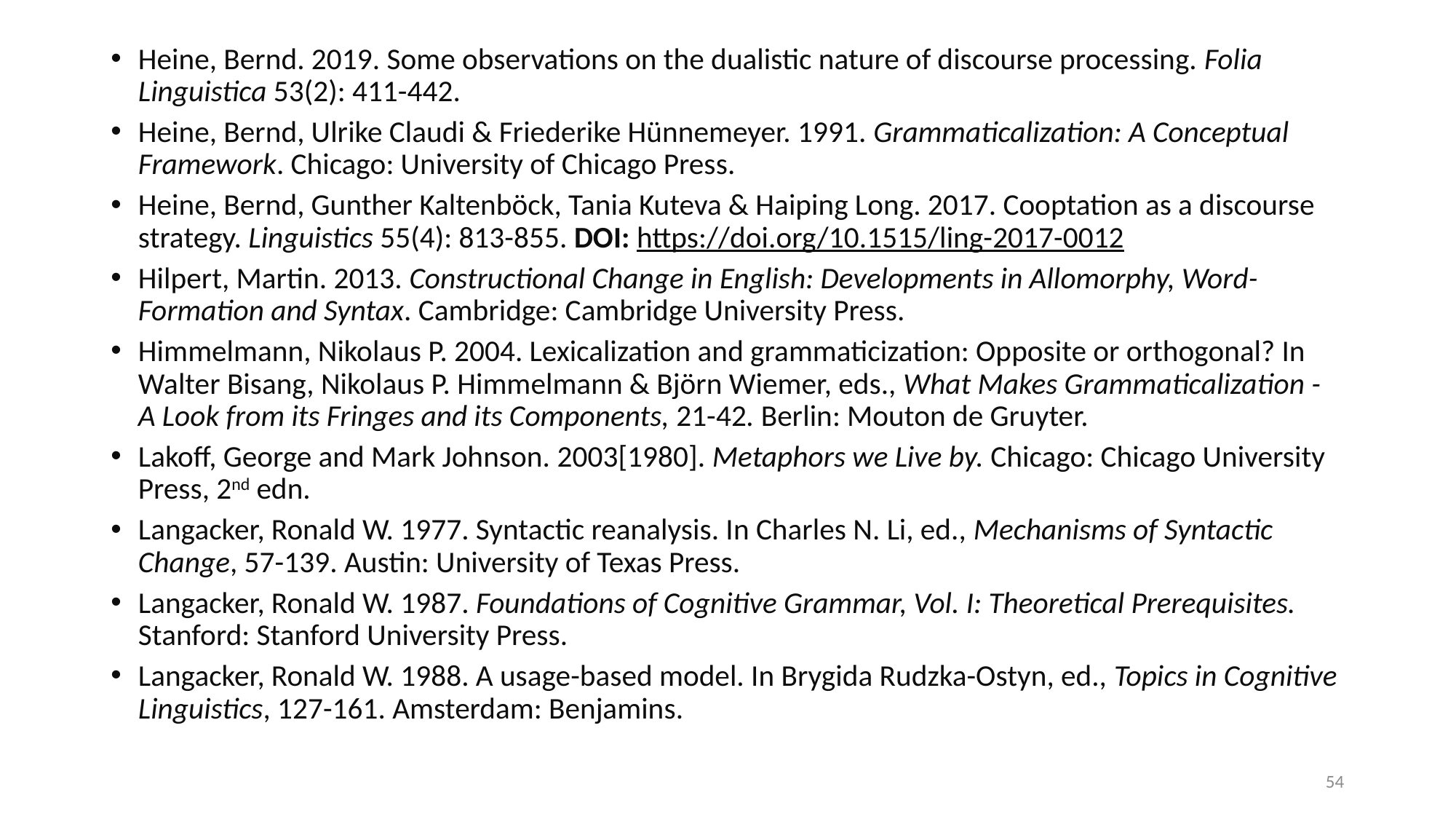

Heine, Bernd. 2019. Some observations on the dualistic nature of discourse processing. Folia Linguistica 53(2): 411-442.
Heine, Bernd, Ulrike Claudi & Friederike Hünnemeyer. 1991. Grammaticalization: A Conceptual Framework. Chicago: University of Chicago Press.
Heine, Bernd, Gunther Kaltenböck, Tania Kuteva & Haiping Long. 2017. Cooptation as a discourse strategy. Linguistics 55(4): 813-855. DOI: https://doi.org/10.1515/ling-2017-0012
Hilpert, Martin. 2013. Constructional Change in English: Developments in Allomorphy, Word-Formation and Syntax. Cambridge: Cambridge University Press.
Himmelmann, Nikolaus P. 2004. Lexicalization and grammaticization: Opposite or orthogonal? In Walter Bisang, Nikolaus P. Himmelmann & Björn Wiemer, eds., What Makes Grammaticalization - A Look from its Fringes and its Components, 21-42. Berlin: Mouton de Gruyter.
Lakoff, George and Mark Johnson. 2003[1980]. Metaphors we Live by. Chicago: Chicago University Press, 2nd edn.
Langacker, Ronald W. 1977. Syntactic reanalysis. In Charles N. Li, ed., Mechanisms of Syntactic Change, 57-139. Austin: University of Texas Press.
Langacker, Ronald W. 1987. Foundations of Cognitive Grammar, Vol. I: Theoretical Prerequisites. Stanford: Stanford University Press.
Langacker, Ronald W. 1988. A usage-based model. In Brygida Rudzka-Ostyn, ed., Topics in Cognitive Linguistics, 127-161. Amsterdam: Benjamins.

54